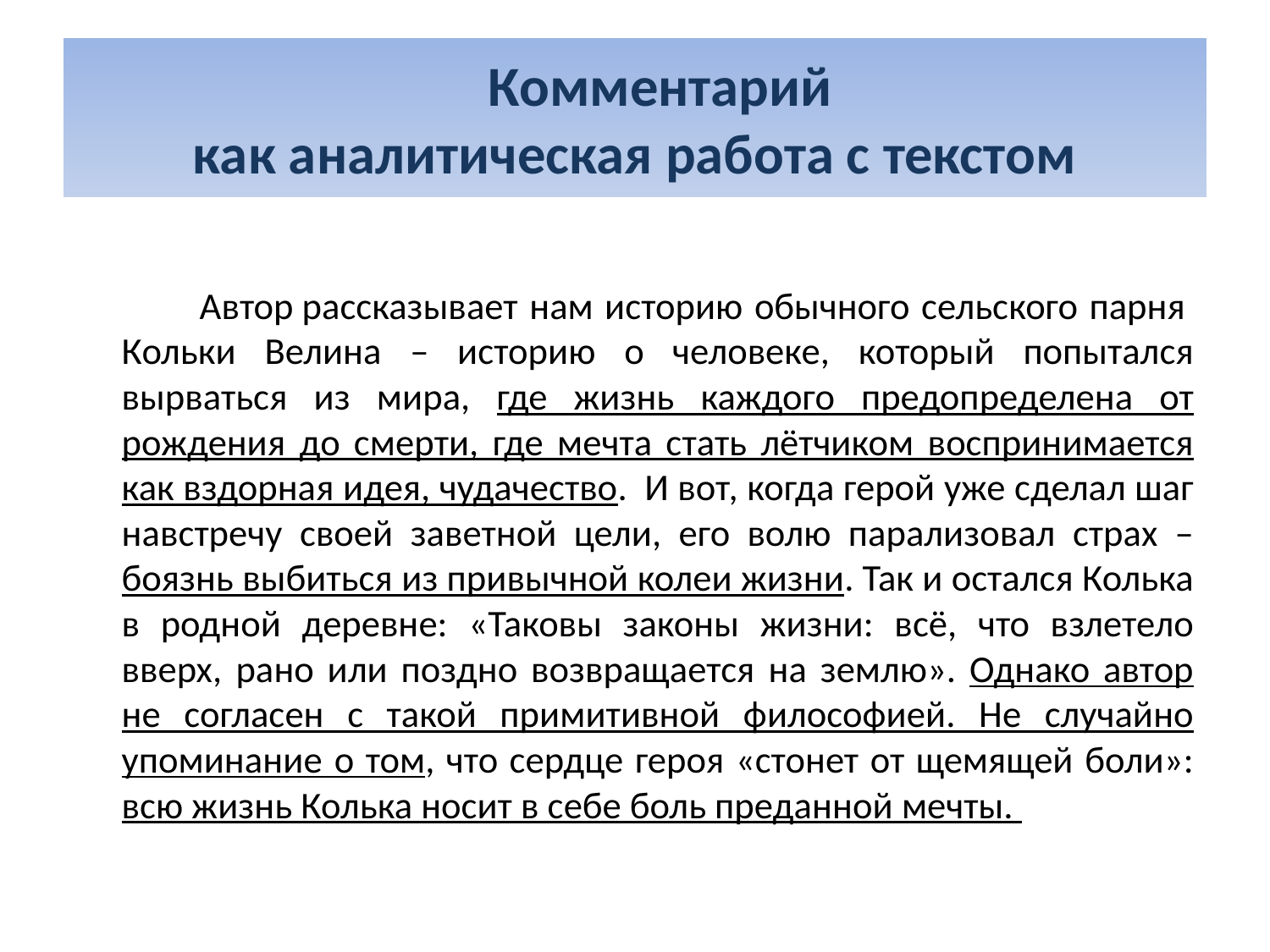

# Комментарий как аналитическая работа с текстом

           Автор рассказывает нам историю обычного сельского парня  Кольки Велина – историю о человеке, который попытался вырваться из мира, где жизнь каждого предопределена от рождения до смерти, где мечта стать лётчиком воспринимается как вздорная идея, чудачество.  И вот, когда герой уже сделал шаг навстречу своей заветной цели, его волю парализовал страх – боязнь выбиться из привычной колеи жизни. Так и остался Колька в родной деревне: «Таковы законы жизни: всё, что взлетело вверх, рано или поздно возвращается на землю». Однако автор не согласен с такой примитивной философией. Не случайно упоминание о том, что сердце героя «стонет от щемящей боли»: всю жизнь Колька носит в себе боль преданной мечты.